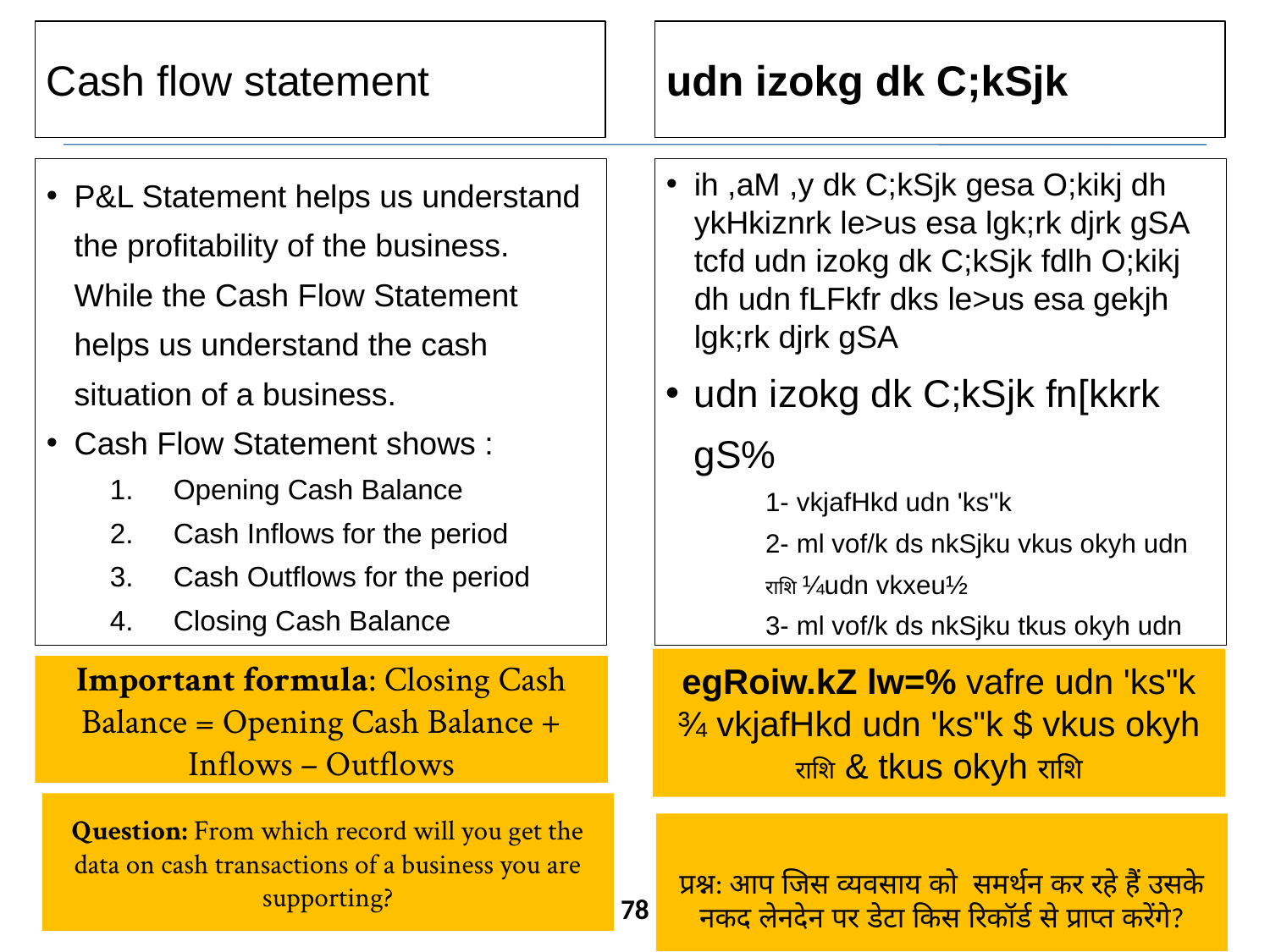

Cash flow statement
udn izokg dk C;kSjk
P&L Statement helps us understand the profitability of the business. While the Cash Flow Statement helps us understand the cash situation of a business.
Cash Flow Statement shows :
Opening Cash Balance
Cash Inflows for the period
Cash Outflows for the period
Closing Cash Balance
ih ,aM ,y dk C;kSjk gesa O;kikj dh ykHkiznrk le>us esa lgk;rk djrk gSA tcfd udn izokg dk C;kSjk fdlh O;kikj dh udn fLFkfr dks le>us esa gekjh lgk;rk djrk gSA
udn izokg dk C;kSjk fn[kkrk gS%
1- vkjafHkd udn 'ks"k
2- ml vof/k ds nkSjku vkus okyh udn राशि ¼udn vkxeu½
3- ml vof/k ds nkSjku tkus okyh udn राशि ¼udn cfgZxeu½
4- vafre udn 'ks"k

egRoiw.kZ lw=% vafre udn 'ks"k ¾ vkjafHkd udn 'ks"k $ vkus okyh राशि & tkus okyh राशि
Important formula: Closing Cash Balance = Opening Cash Balance + Inflows – Outflows
Question: From which record will you get the data on cash transactions of a business you are supporting?
प्रश्न: आप जिस व्यवसाय को  समर्थन कर रहे हैं उसके नकद लेनदेन पर डेटा किस रिकॉर्ड से प्राप्त करेंगे?
78